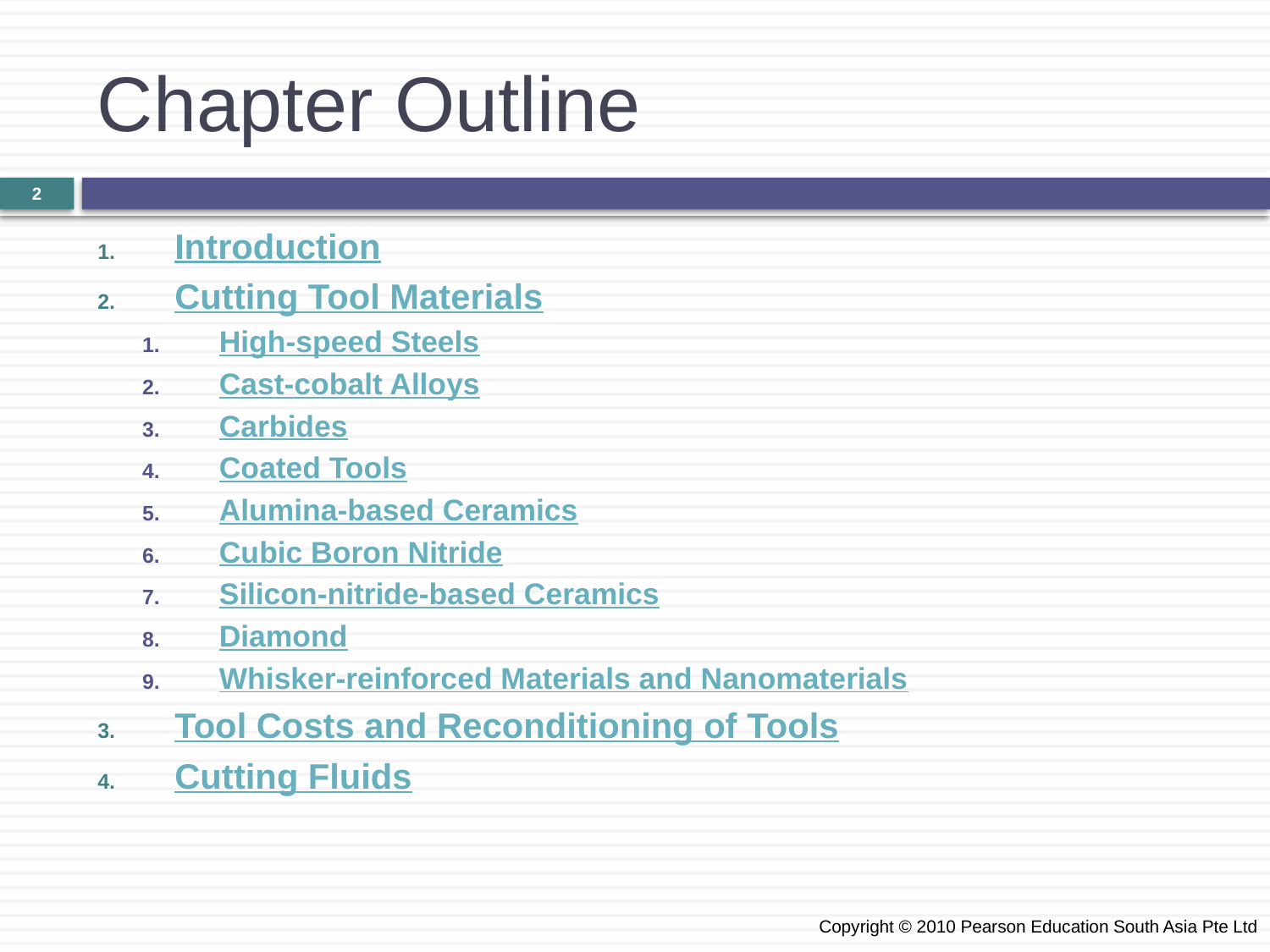

Chapter Outline
2
Introduction
Cutting Tool Materials
High-speed Steels
Cast-cobalt Alloys
Carbides
Coated Tools
Alumina-based Ceramics
Cubic Boron Nitride
Silicon-nitride-based Ceramics
Diamond
Whisker-reinforced Materials and Nanomaterials
Tool Costs and Reconditioning of Tools
Cutting Fluids
   Copyright © 2010 Pearson Education South Asia Pte Ltd